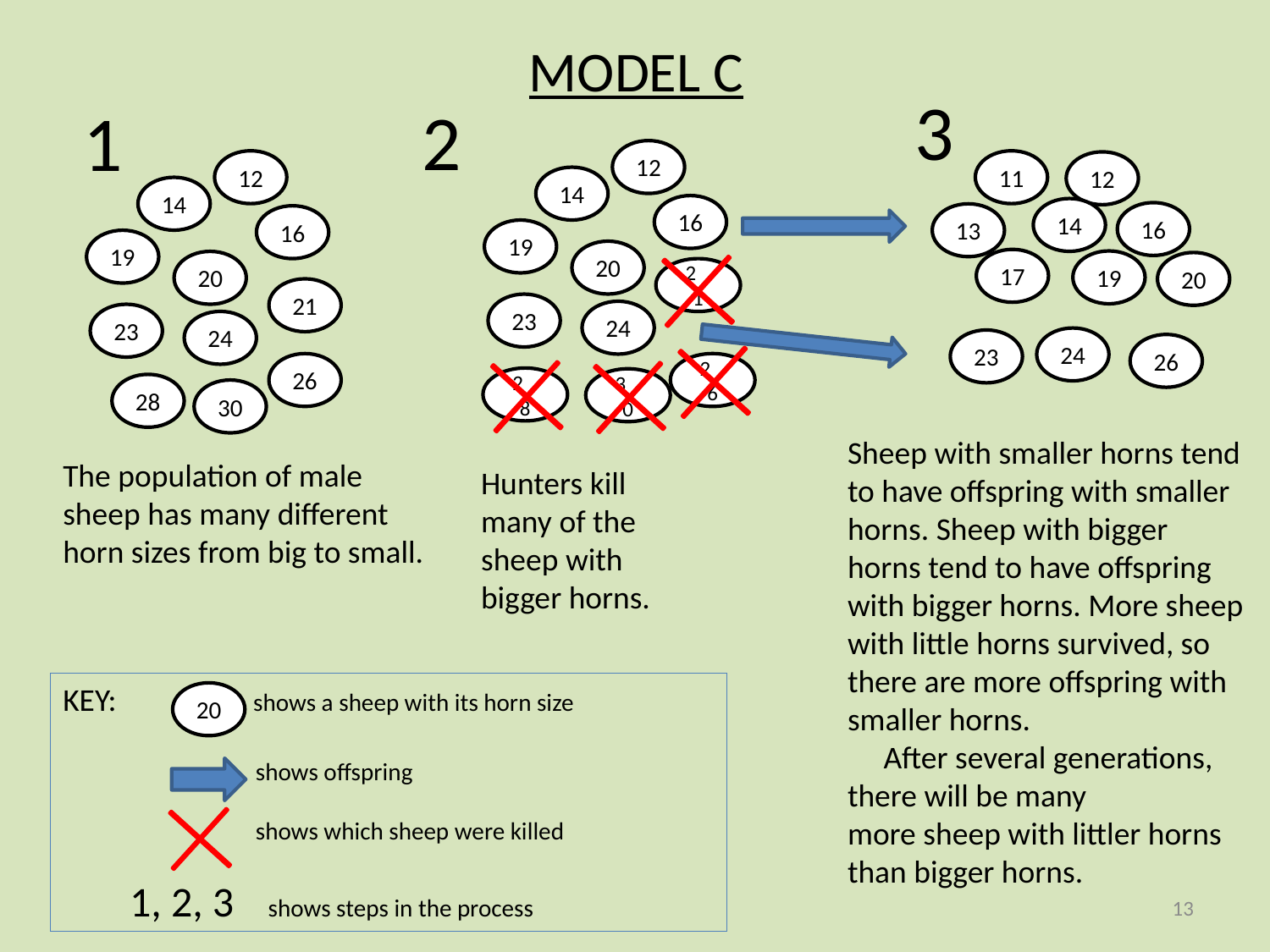

MODEL C
3
2
1
12
12
11
12
14
14
16
14
16
13
16

19
19
20

17
19
20
20
2    1
21
23
24
23
24

24
23
26

26
2    6
2    8
3    0
28
30
Sheep with smaller horns tend to have offspring with smaller horns. Sheep with bigger horns tend to have offspring with bigger horns. More sheep with little horns survived, so there are more offspring with smaller horns.
     After several generations,  there will be many more sheep with littler horns than bigger horns.
The population of male sheep has many different horn sizes from big to small.
Hunters kill many of the sheep with bigger horns.
KEY:                   shows a sheep with its horn size

                                   shows offspring

                                   shows which sheep were killed

       1, 2, 3    shows steps in the process

20
13